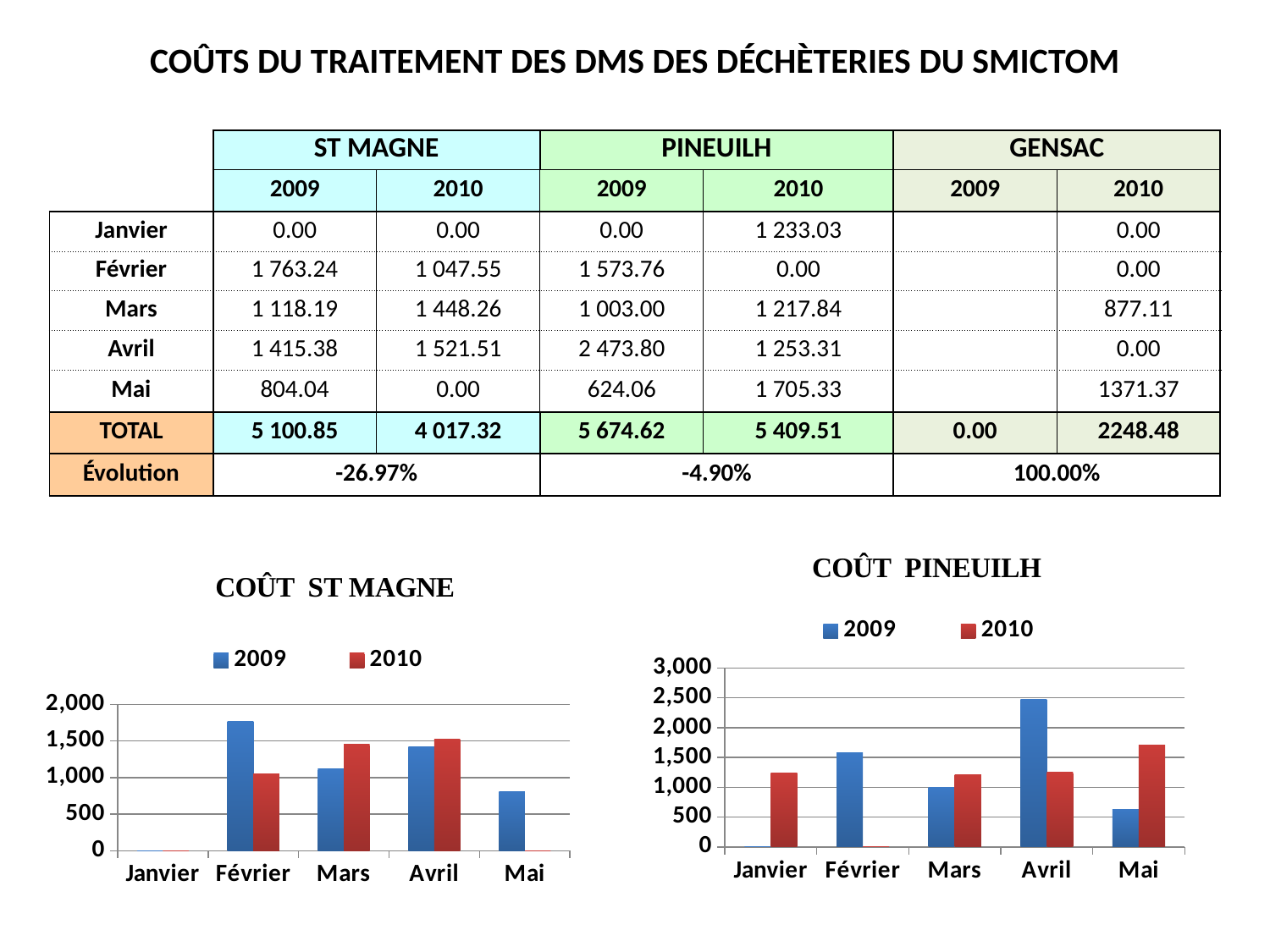

| COÛTS DU TRAITEMENT DES DMS DES DÉCHÈTERIES DU SMICTOM |  |  |  |  |  |  |
| --- | --- | --- | --- | --- | --- | --- |
|  |  |  |  |  |  |  |
|  | ST MAGNE |  | PINEUILH |  | GENSAC |  |
|  | 2009 | 2010 | 2009 | 2010 | 2009 | 2010 |
| Janvier | 0.00 | 0.00 | 0.00 | 1 233.03 |  | 0.00 |
| Février | 1 763.24 | 1 047.55 | 1 573.76 | 0.00 |  | 0.00 |
| Mars | 1 118.19 | 1 448.26 | 1 003.00 | 1 217.84 |  | 877.11 |
| Avril | 1 415.38 | 1 521.51 | 2 473.80 | 1 253.31 |  | 0.00 |
| Mai | 804.04 | 0.00 | 624.06 | 1 705.33 |  | 1371.37 |
| TOTAL | 5 100.85 | 4 017.32 | 5 674.62 | 5 409.51 | 0.00 | 2248.48 |
| Évolution | -26.97% |  | -4.90% |  | 100.00% |  |

### Chart

| Category |  |  |
|---|---|---|
| Janvier | 0.0 | 1233.03 |
| Février | 1573.76 | 0.0 |
| Mars | 1003.0 | 1217.84 |
| Avril | 2473.8 | 1253.31 |
| Mai | 624.0599999999997 | 1705.33 |

### Chart

| Category |  |  |
|---|---|---|
| Janvier | 0.0 | 0.0 |
| Février | 1763.24 | 1047.55 |
| Mars | 1118.1899999999998 | 1448.26 |
| Avril | 1415.3799999999999 | 1521.51 |
| Mai | 804.04 | 0.0 |